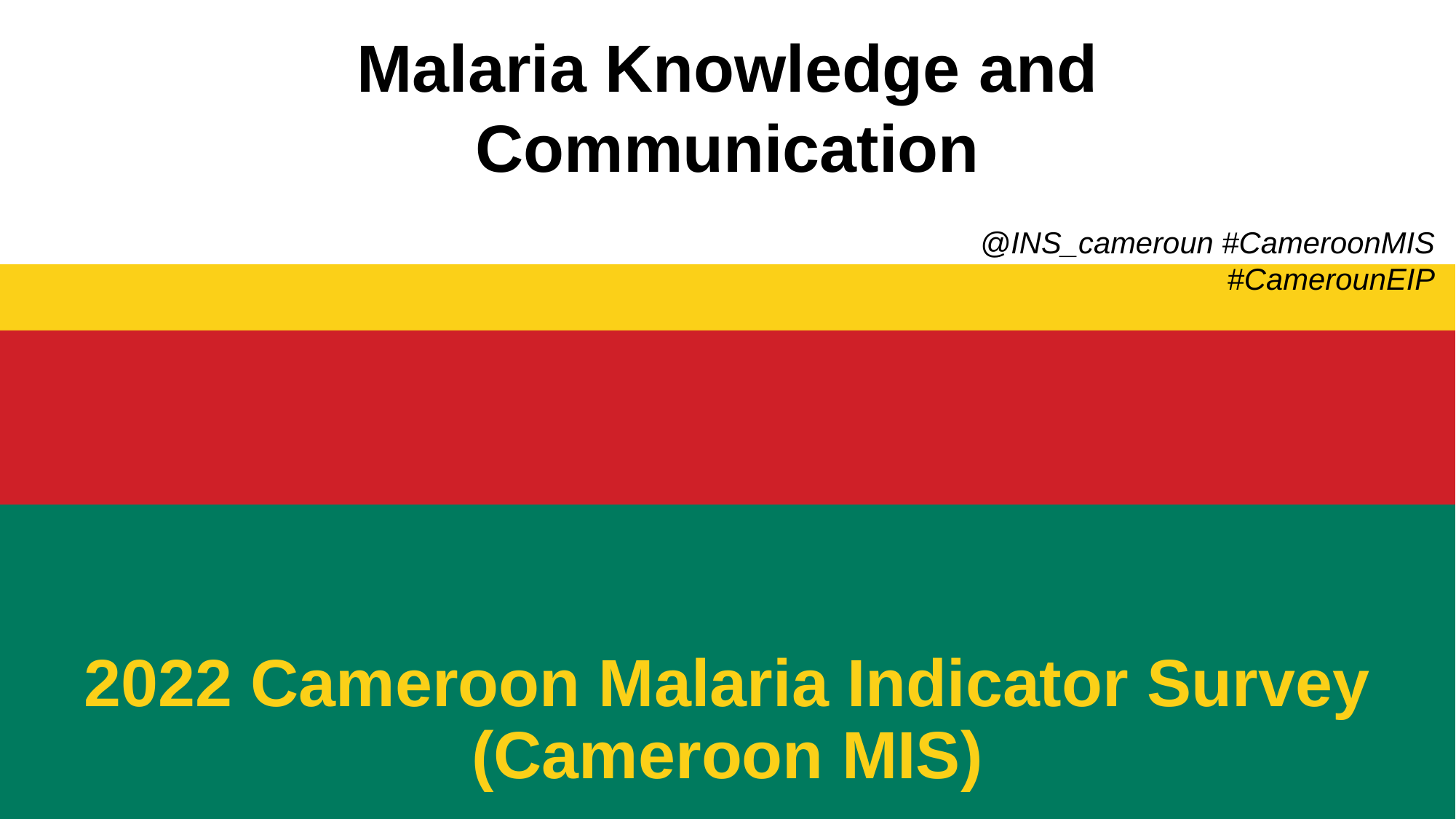

Malaria Knowledge and Communication
Follow along on Twitter!
@NMEPNigeria #NigeriaMIS
@INS_cameroun #CameroonMIS #CamerounEIP